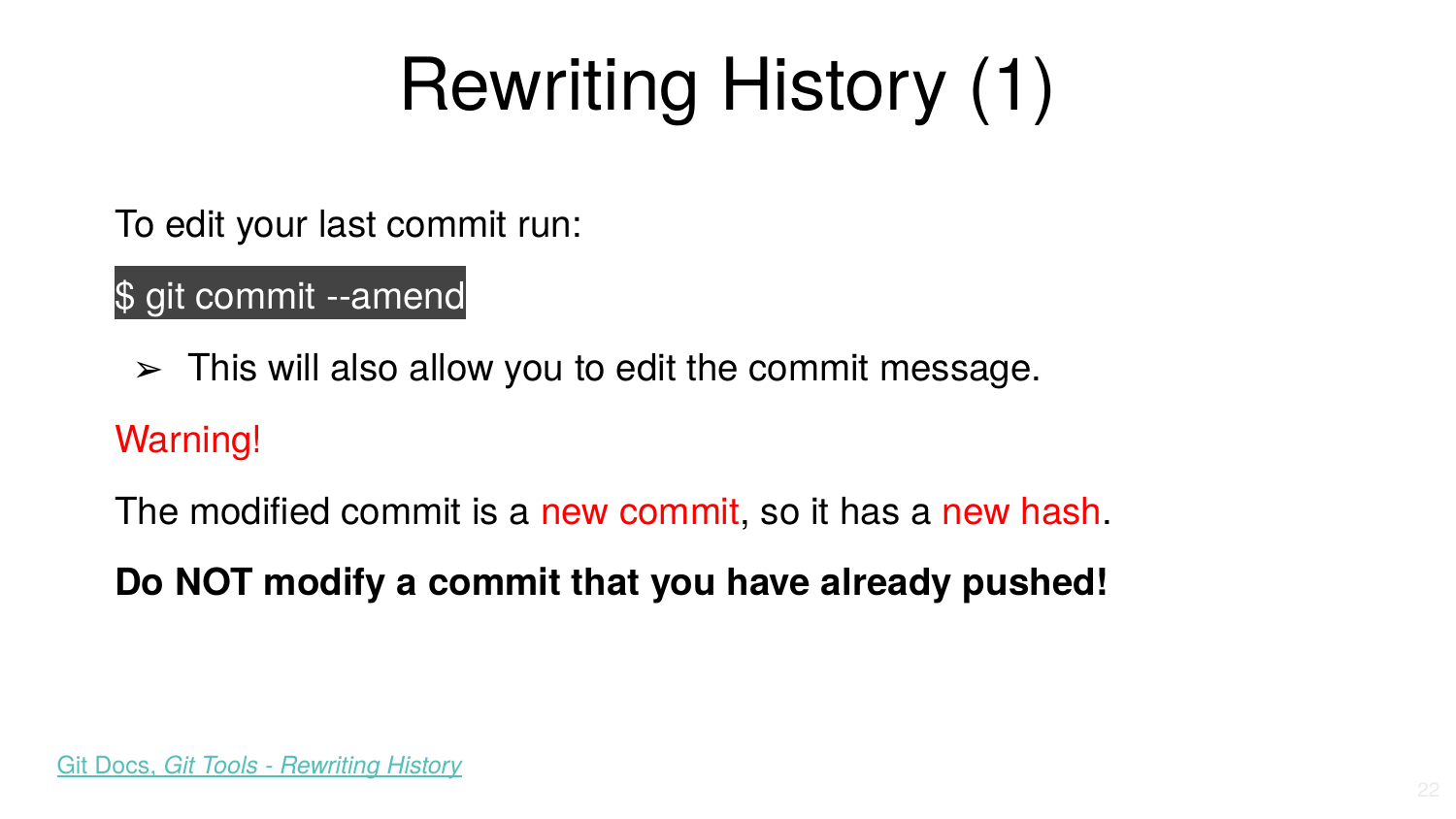

# Rewriting History (1)
To edit your last commit run:
$ git commit --amend
This will also allow you to edit the commit message.
Warning!
The modified commit is a new commit, so it has a new hash.
Do NOT modify a commit that you have already pushed!
Git Docs, Git Tools - Rewriting History
22